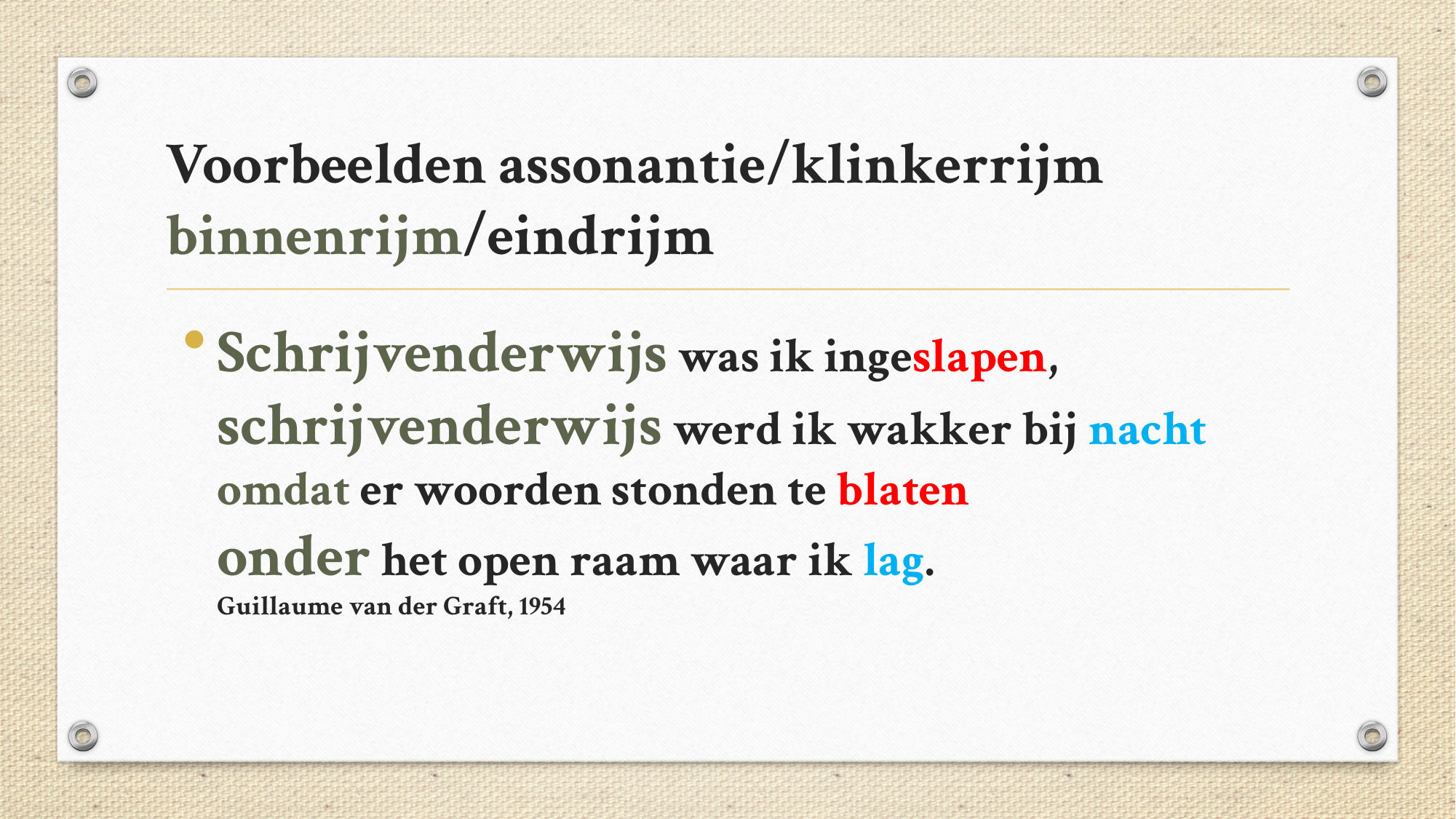

Voorbeelden assonantie/klinkerrijm
binnenrijm/eindrijm
Schrijvenderwijs was ik ingeslapen,
schrijvenderwijs werd ik wakker bij nacht
omdat er woorden stonden te blaten
onder het open raam waar ik lag.
Guillaume van der Graft, 1954